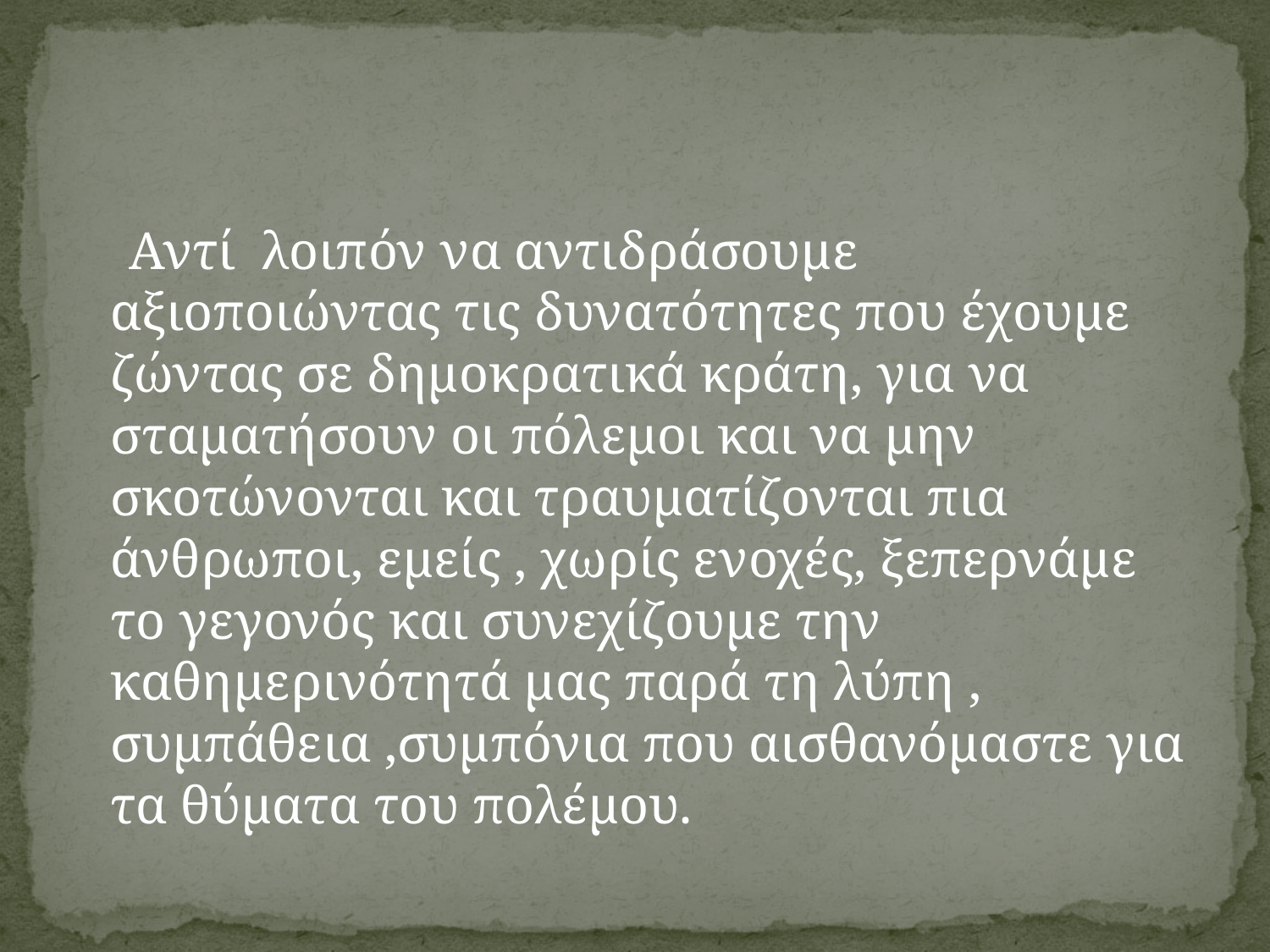

#
    Αντί  λοιπόν να αντιδράσουμε αξιοποιώντας τις δυνατότητες που έχουμε ζώντας σε δημοκρατικά κράτη, για να σταματήσουν οι πόλεμοι και να μην σκοτώνονται και τραυματίζονται πια άνθρωποι, εμείς , χωρίς ενοχές, ξεπερνάμε το γεγονός και συνεχίζουμε την καθημερινότητά μας παρά τη λύπη , συμπάθεια ,συμπόνια που αισθανόμαστε για τα θύματα του πολέμου.